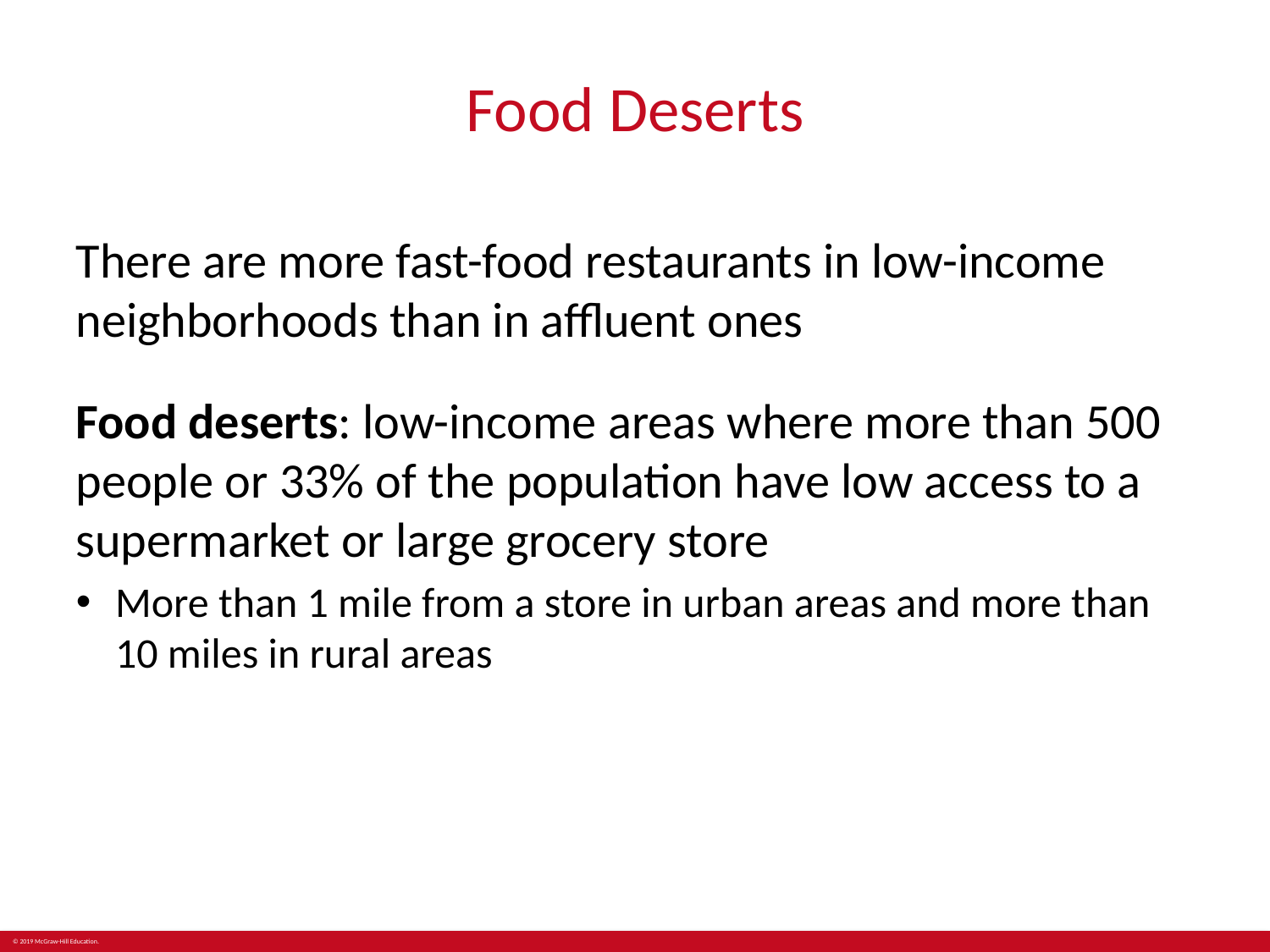

# Food Deserts
There are more fast-food restaurants in low-income neighborhoods than in affluent ones
Food deserts: low-income areas where more than 500 people or 33% of the population have low access to a supermarket or large grocery store
More than 1 mile from a store in urban areas and more than 10 miles in rural areas